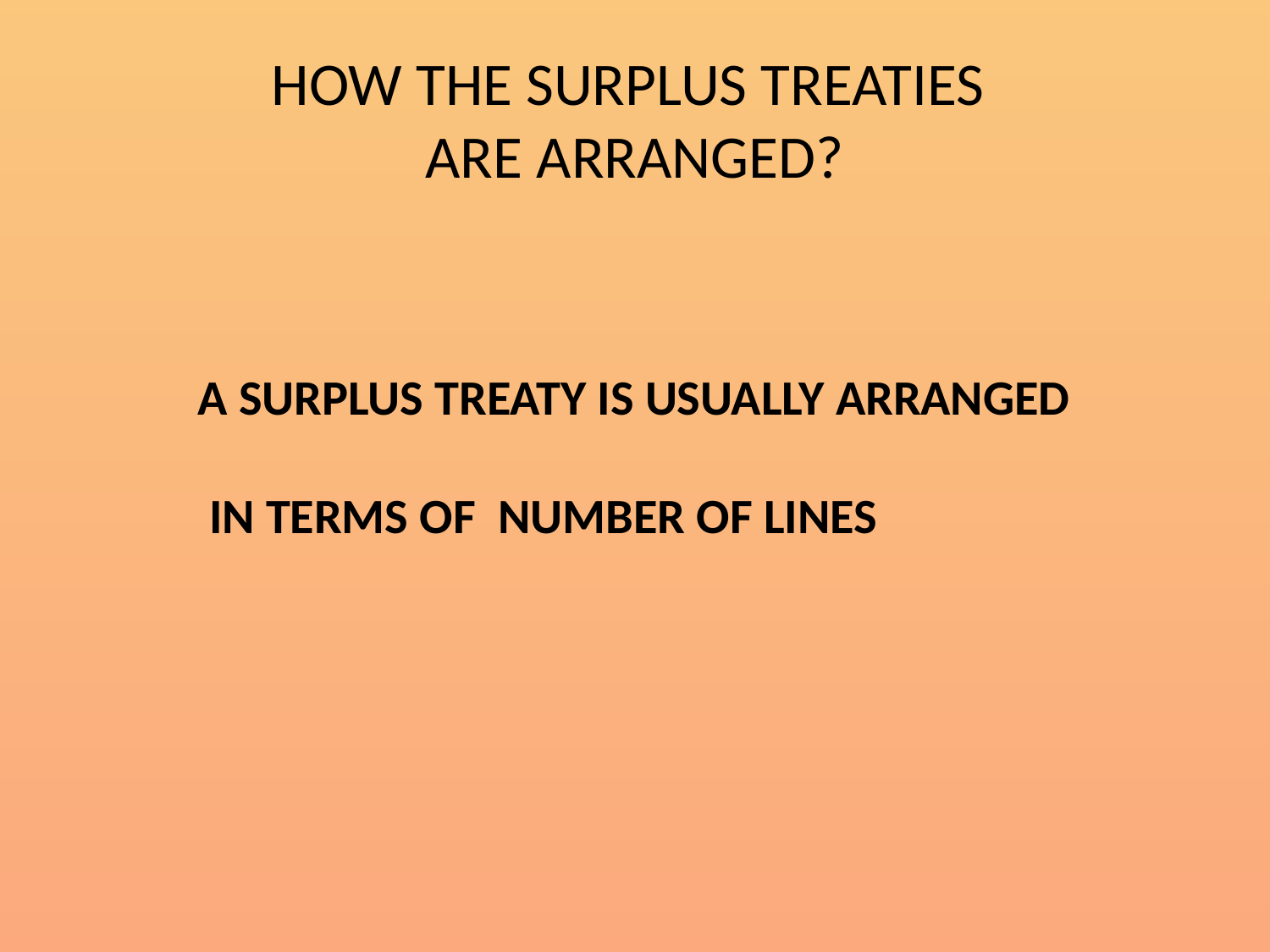

# HOW THE SURPLUS TREATIES ARE ARRANGED?
A SURPLUS TREATY IS USUALLY ARRANGED

 IN TERMS OF  NUMBER OF LINES